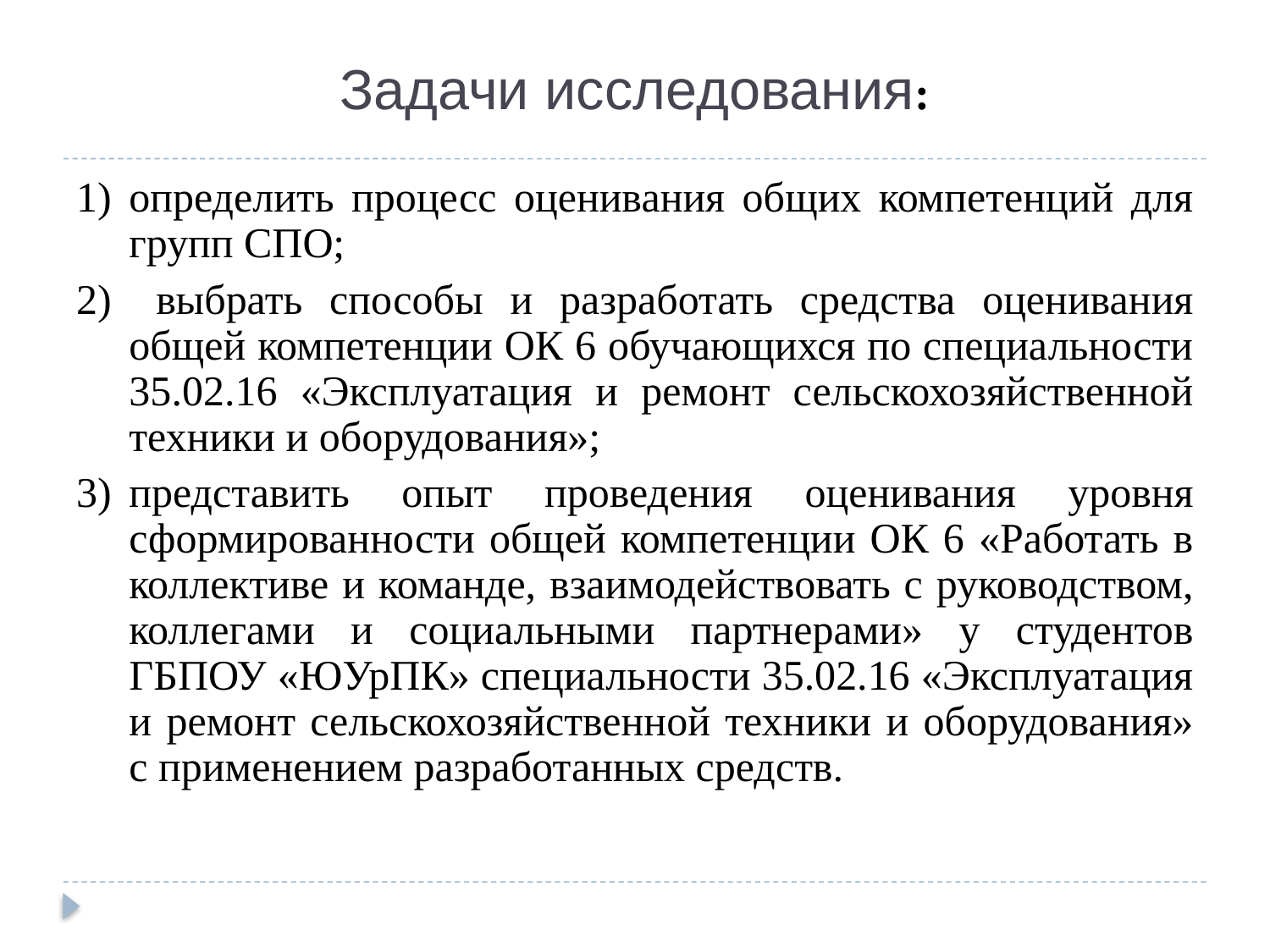

# Задачи исследования:
определить процесс оценивания общих компетенций для групп СПО;
 выбрать способы и разработать средства оценивания общей компетенции ОК 6 обучающихся по специальности 35.02.16 «Эксплуатация и ремонт сельскохозяйственной техники и оборудования»;
представить опыт проведения оценивания уровня сформированности общей компетенции ОК 6 «Работать в коллективе и команде, взаимодействовать с руководством, коллегами и социальными партнерами» у студентов ГБПОУ «ЮУрПК» специальности 35.02.16 «Эксплуатация и ремонт сельскохозяйственной техники и оборудования» с применением разработанных средств.